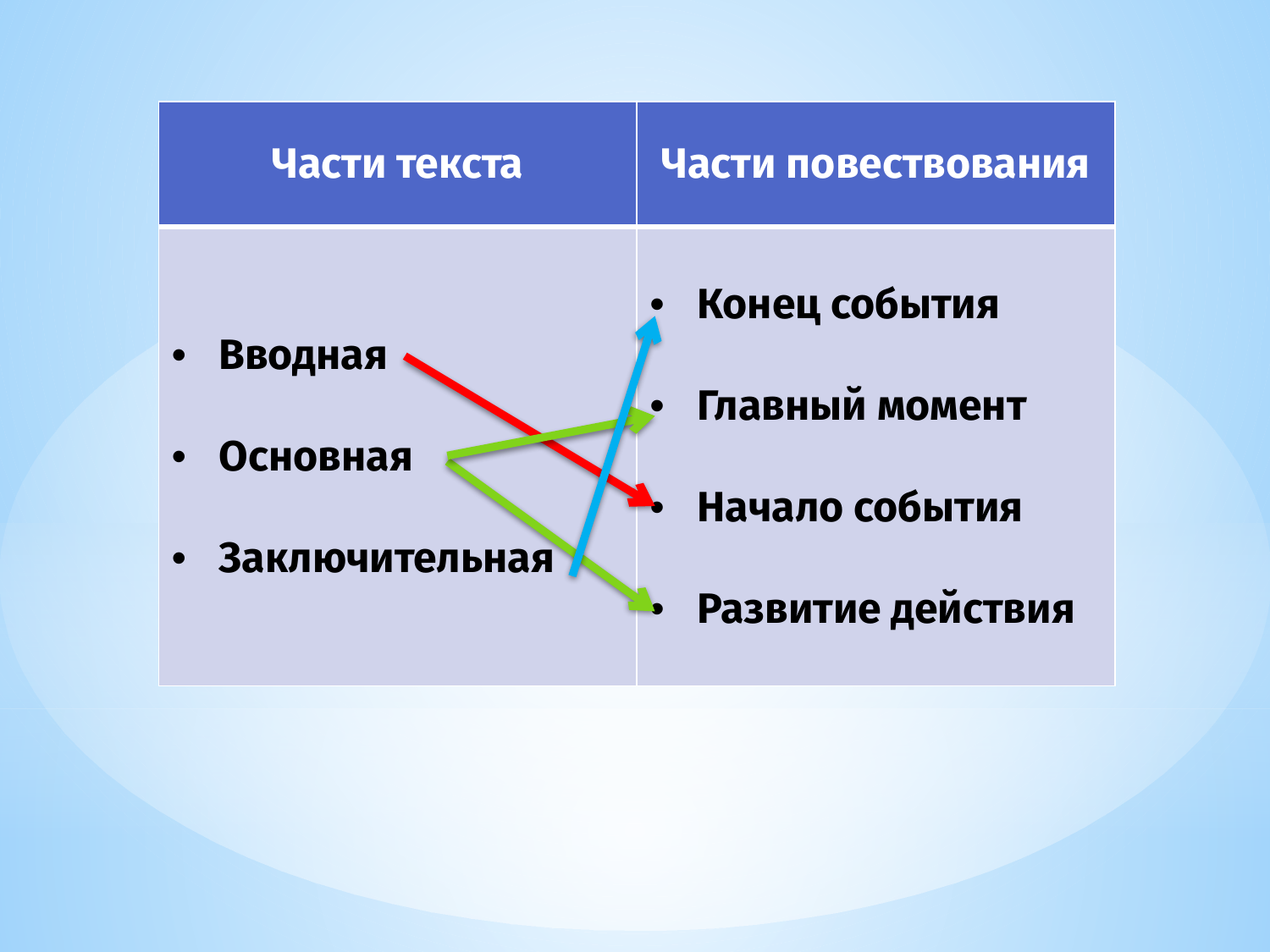

| Части текста | Части повествования |
| --- | --- |
| Вводная Основная Заключительная | Конец события Главный момент Начало события Развитие действия |